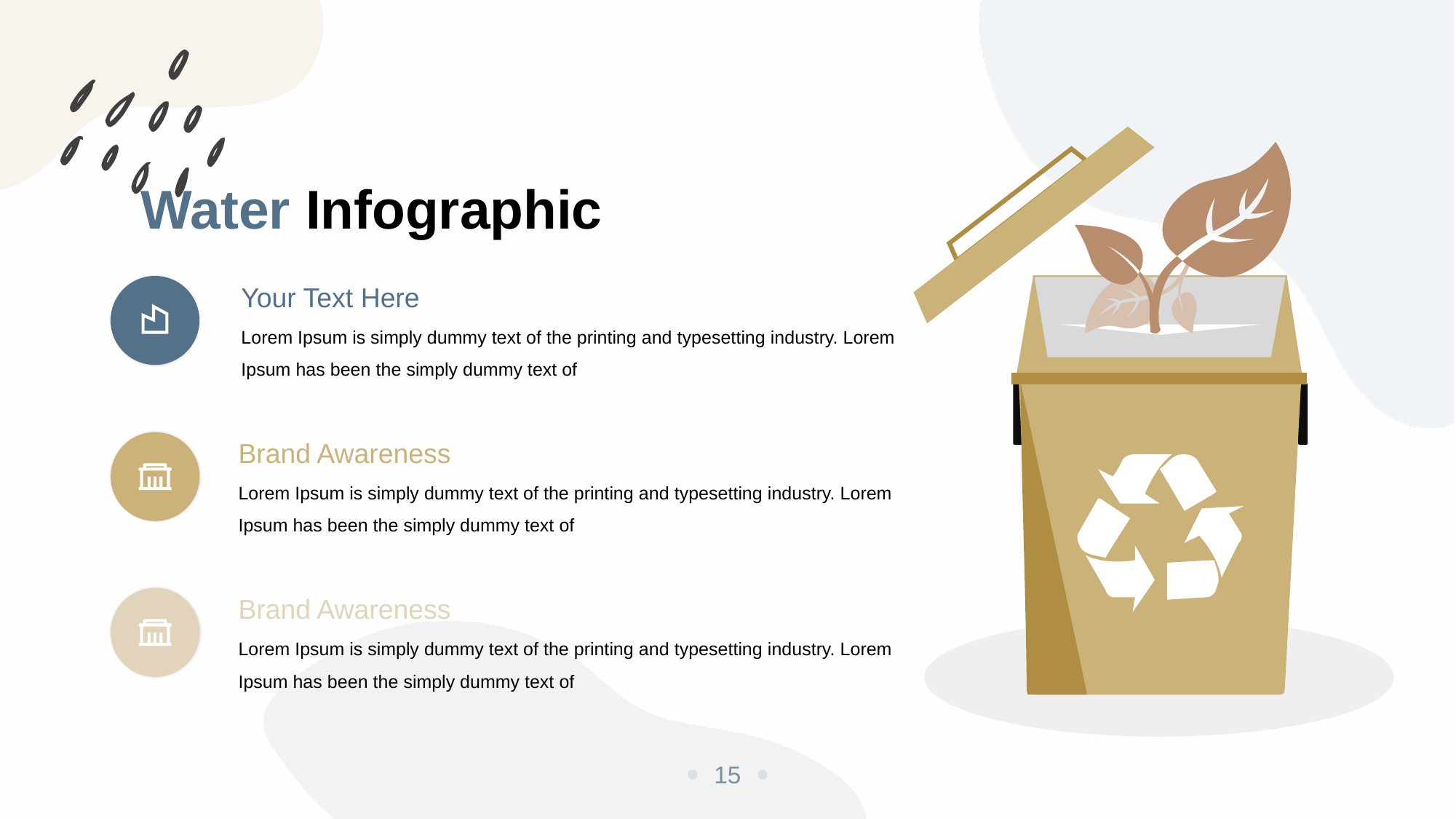

Water Infographic
Your Text Here

Lorem Ipsum is simply dummy text of the printing and typesetting industry. Lorem Ipsum has been the simply dummy text of
Brand Awareness

Lorem Ipsum is simply dummy text of the printing and typesetting industry. Lorem Ipsum has been the simply dummy text of
Brand Awareness

Lorem Ipsum is simply dummy text of the printing and typesetting industry. Lorem Ipsum has been the simply dummy text of